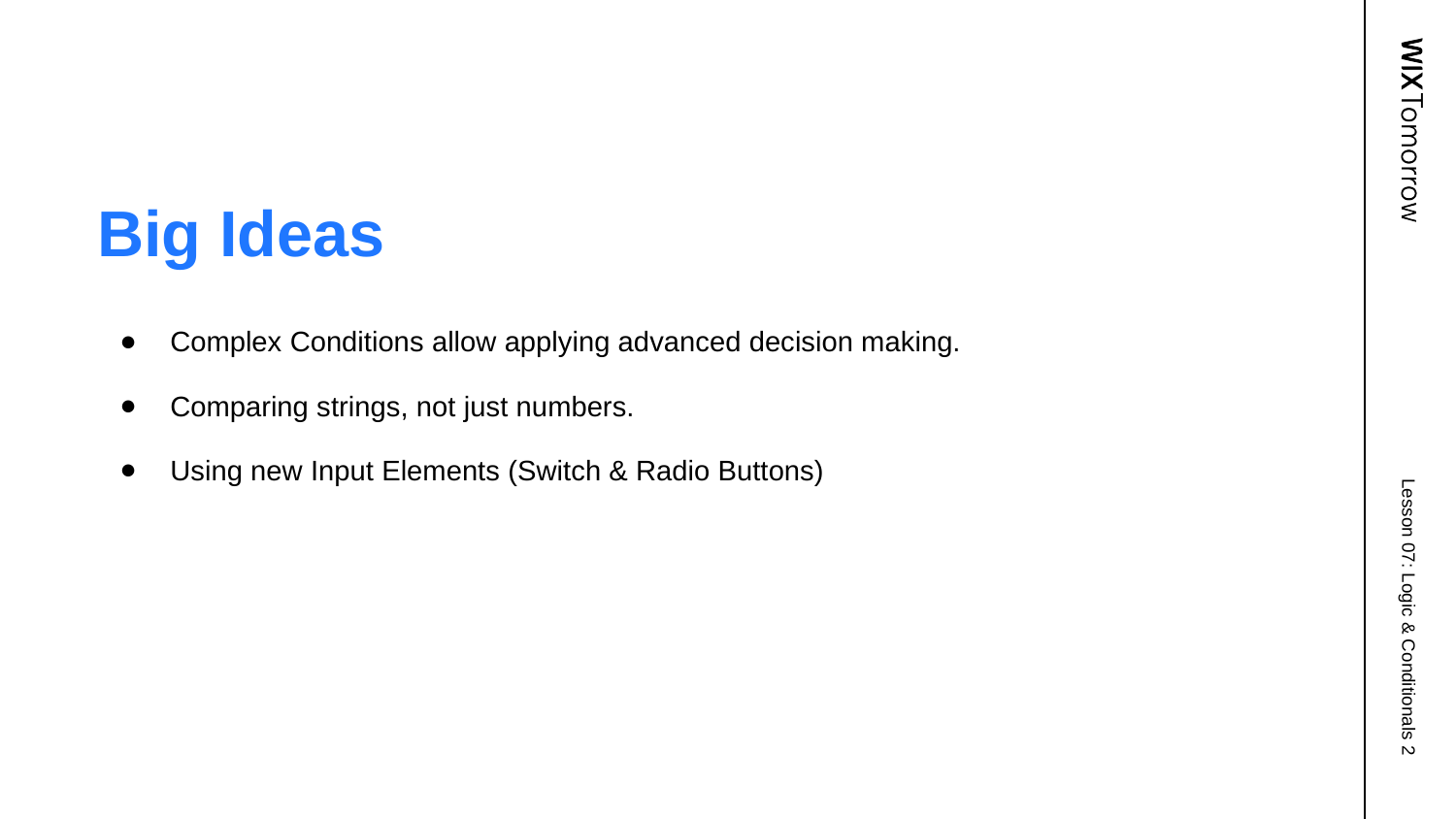

# Big Ideas
Complex Conditions allow applying advanced decision making.
Comparing strings, not just numbers.
Using new Input Elements (Switch & Radio Buttons)